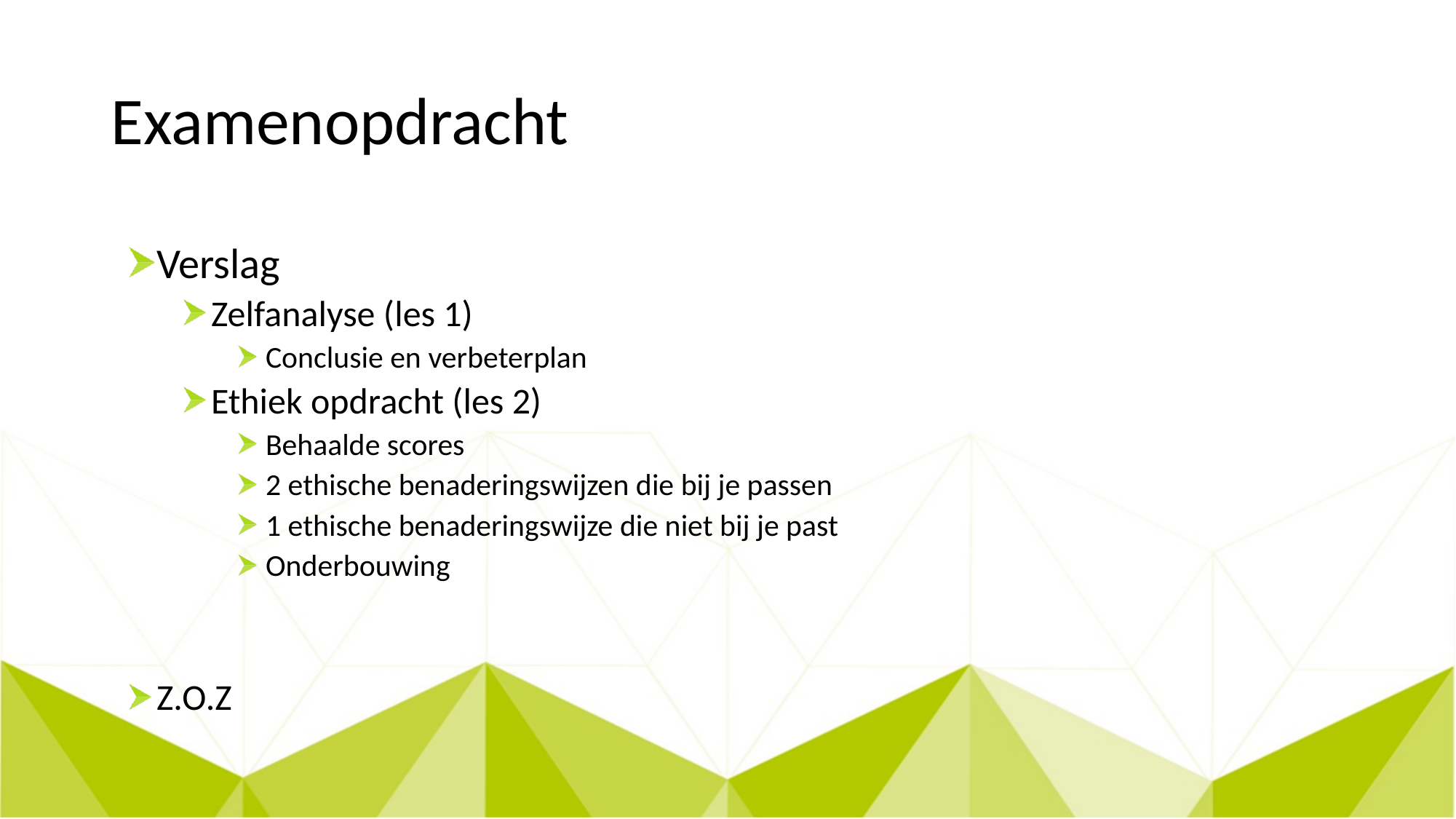

# Examenopdracht
Verslag
Zelfanalyse (les 1)
Conclusie en verbeterplan
Ethiek opdracht (les 2)
Behaalde scores
2 ethische benaderingswijzen die bij je passen
1 ethische benaderingswijze die niet bij je past
Onderbouwing

Z.O.Z